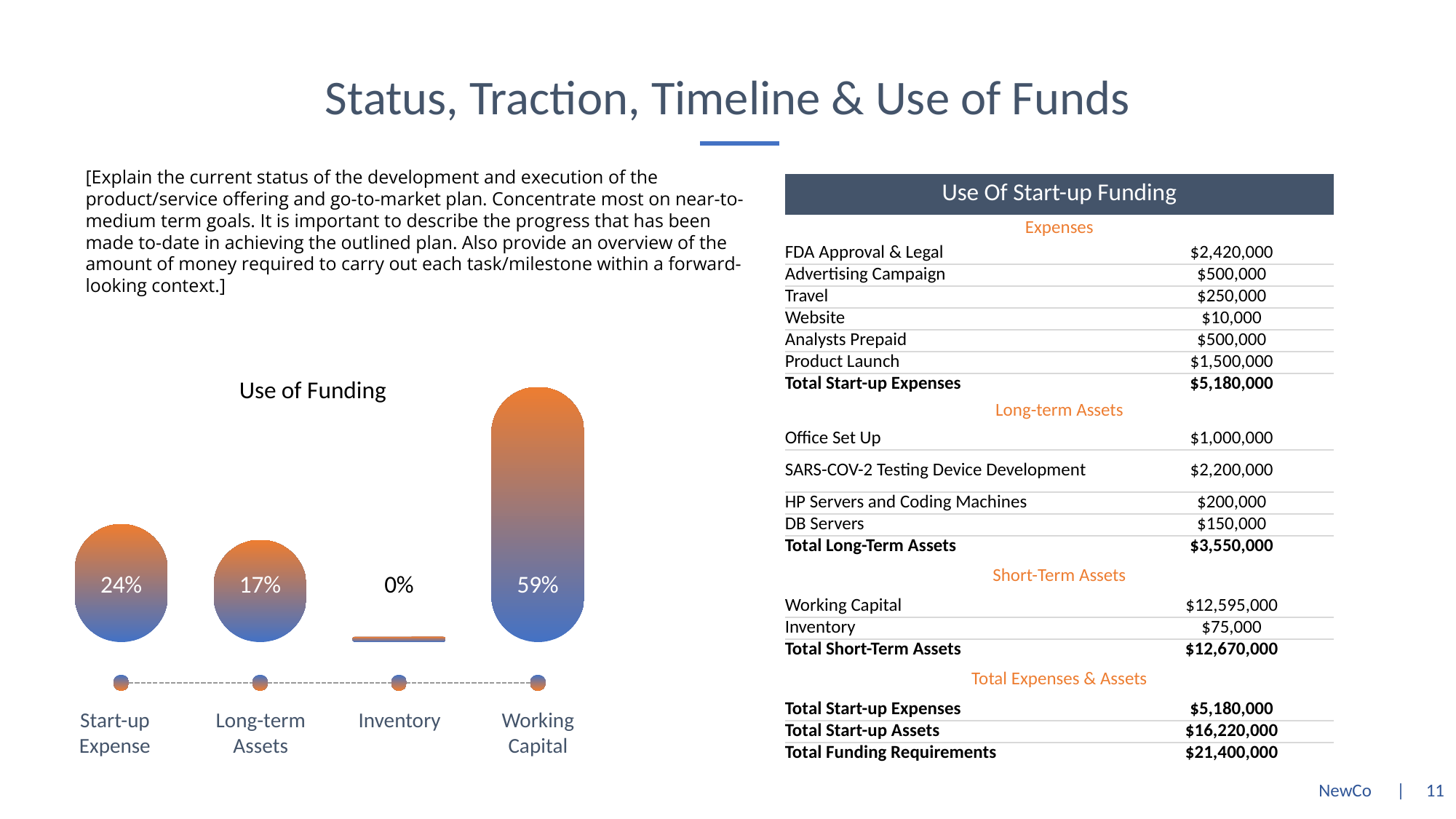

Status, Traction, Timeline & Use of Funds
[Explain the current status of the development and execution of the product/service offering and go-to-market plan. Concentrate most on near-to-medium term goals. It is important to describe the progress that has been made to-date in achieving the outlined plan. Also provide an overview of the amount of money required to carry out each task/milestone within a forward-looking context.]
| Use Of Start-up Funding |  |
| --- | --- |
| Expenses |  |
| FDA Approval & Legal | $2,420,000 |
| Advertising Campaign | $500,000 |
| Travel | $250,000 |
| Website | $10,000 |
| Analysts Prepaid | $500,000 |
| Product Launch | $1,500,000 |
| Total Start-up Expenses | $5,180,000 |
| Long-term Assets |  |
| Office Set Up | $1,000,000 |
| SARS-COV-2 Testing Device Development | $2,200,000 |
| HP Servers and Coding Machines | $200,000 |
| DB Servers | $150,000 |
| Total Long-Term Assets | $3,550,000 |
| Short-Term Assets |  |
| Working Capital | $12,595,000 |
| Inventory | $75,000 |
| Total Short-Term Assets | $12,670,000 |
| Total Expenses & Assets |  |
| Total Start-up Expenses | $5,180,000 |
| Total Start-up Assets | $16,220,000 |
| Total Funding Requirements | $21,400,000 |
Use of Funding

24%
17%
0%
59%

Start-up Expense
Long-term Assets
Inventory
Working Capital
NewCo      |     11